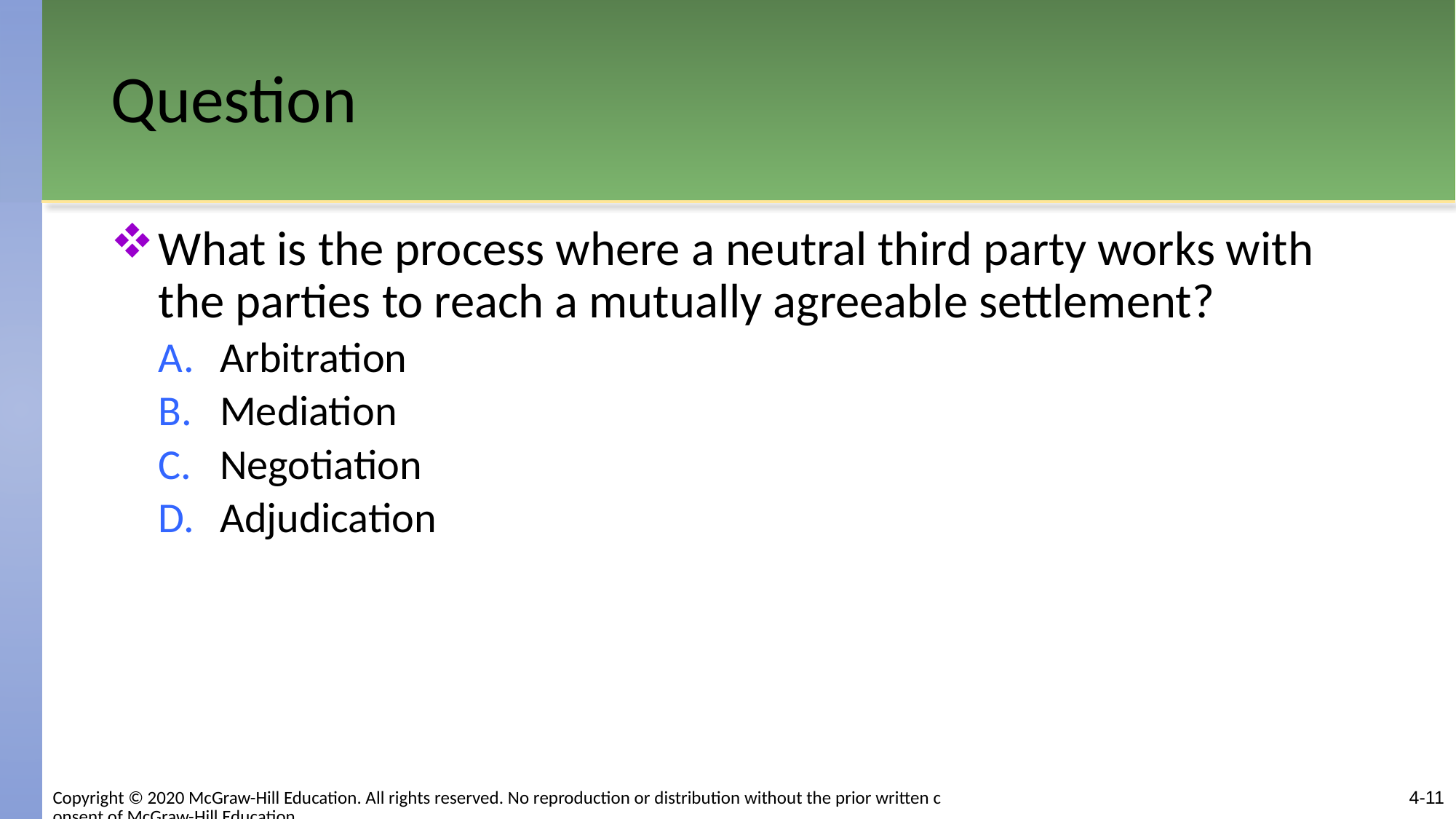

# Question
What is the process where a neutral third party works with the parties to reach a mutually agreeable settlement?
Arbitration
Mediation
Negotiation
Adjudication
4-11
Copyright © 2020 McGraw-Hill Education. All rights reserved. No reproduction or distribution without the prior written consent of McGraw-Hill Education.